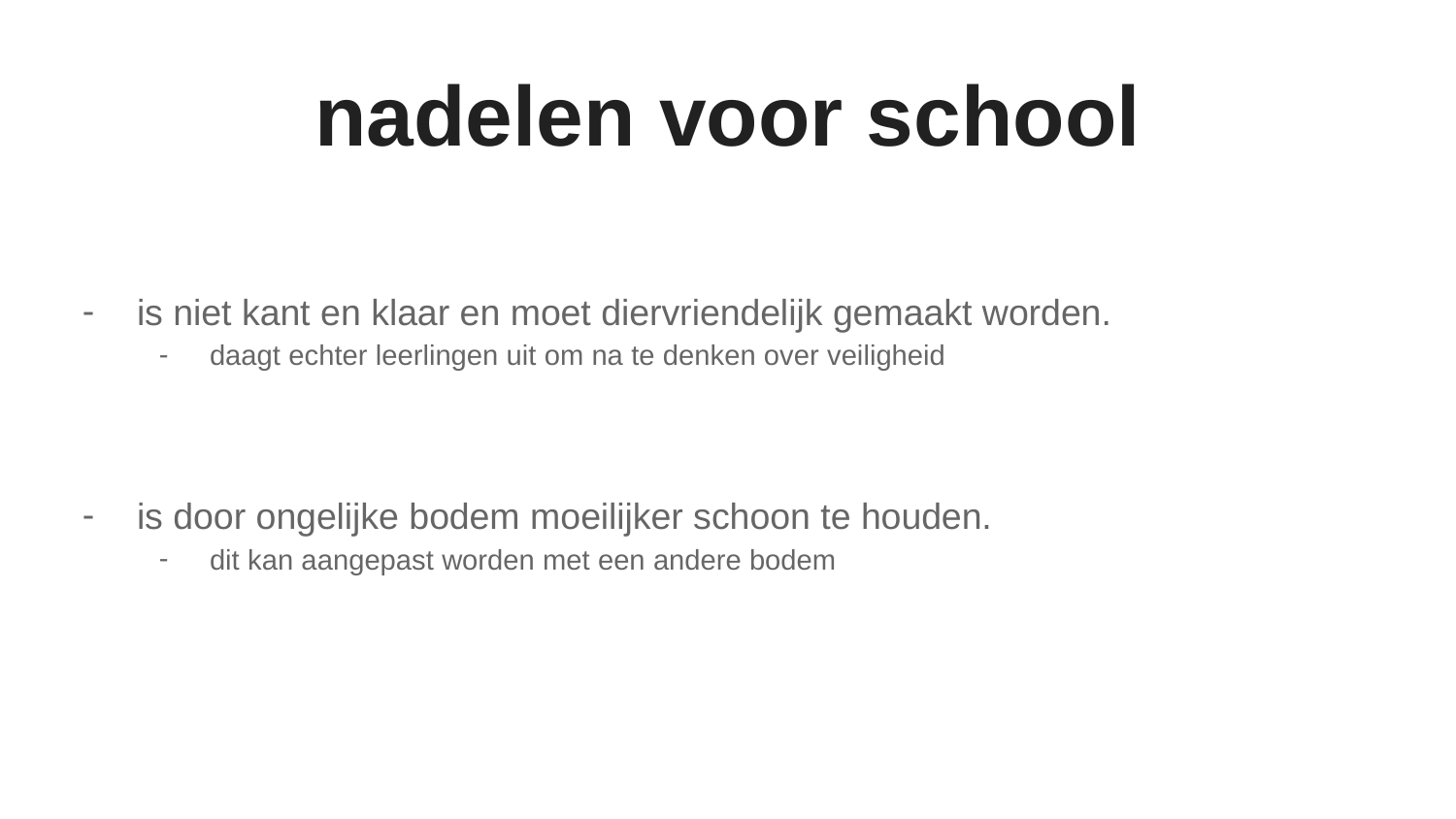

# nadelen voor school
is niet kant en klaar en moet diervriendelijk gemaakt worden.
daagt echter leerlingen uit om na te denken over veiligheid

is door ongelijke bodem moeilijker schoon te houden.
dit kan aangepast worden met een andere bodem